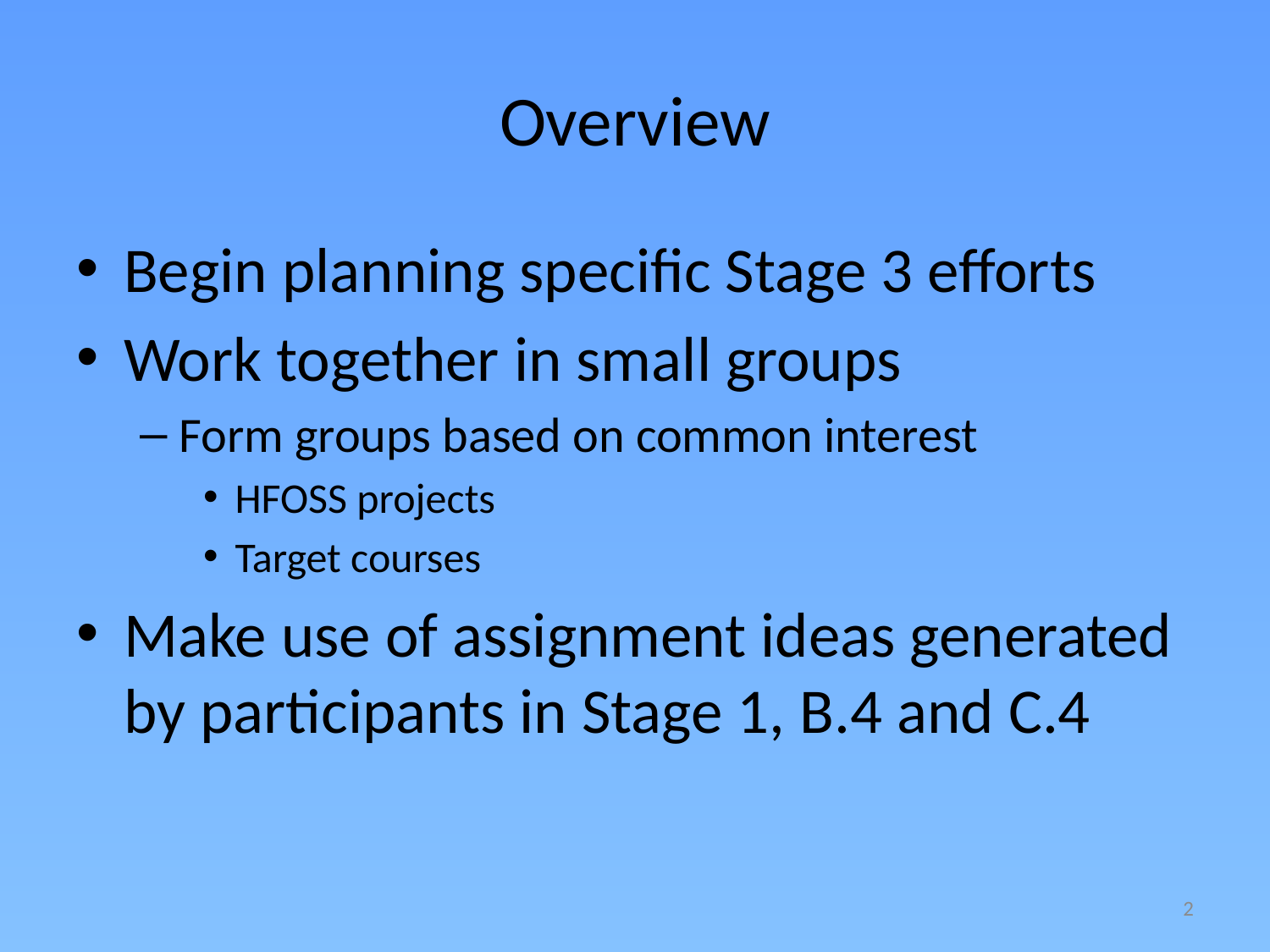

# Overview
Begin planning specific Stage 3 efforts
Work together in small groups
Form groups based on common interest
HFOSS projects
Target courses
Make use of assignment ideas generated by participants in Stage 1, B.4 and C.4
2